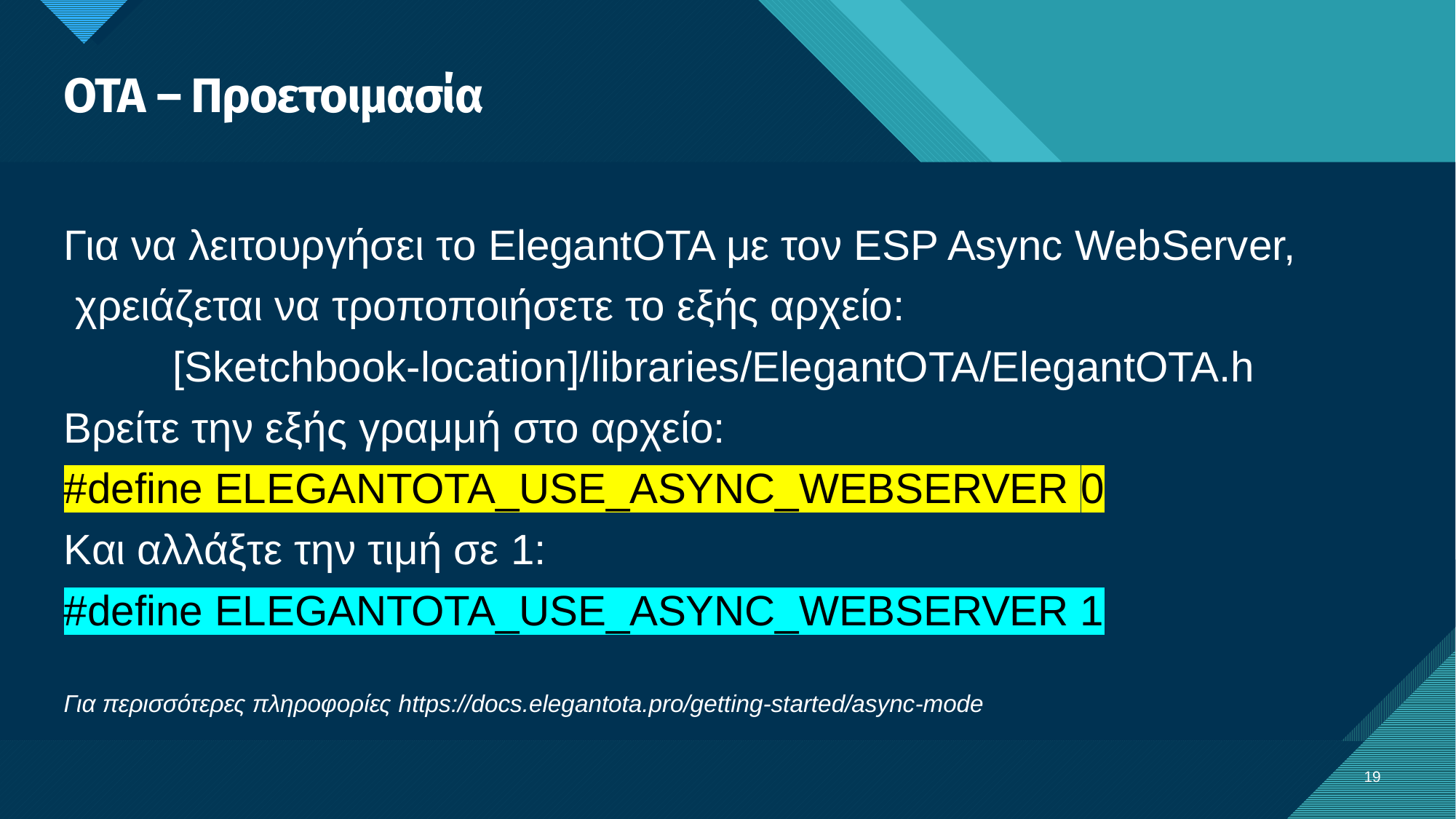

# OTA – Προετοιμασία
Για να λειτουργήσει το ElegantOTA με τον ESP Async WebServer,
 χρειάζεται να τροποποιήσετε το εξής αρχείο:
	[Sketchbook-location]/libraries/ElegantOTA/ElegantOTA.h
Βρείτε την εξής γραμμή στο αρχείο:
#define ELEGANTOTA_USE_ASYNC_WEBSERVER 0
Και αλλάξτε την τιμή σε 1:
#define ELEGANTOTA_USE_ASYNC_WEBSERVER 1

Για περισσότερες πληροφορίες https://docs.elegantota.pro/getting-started/async-mode

19